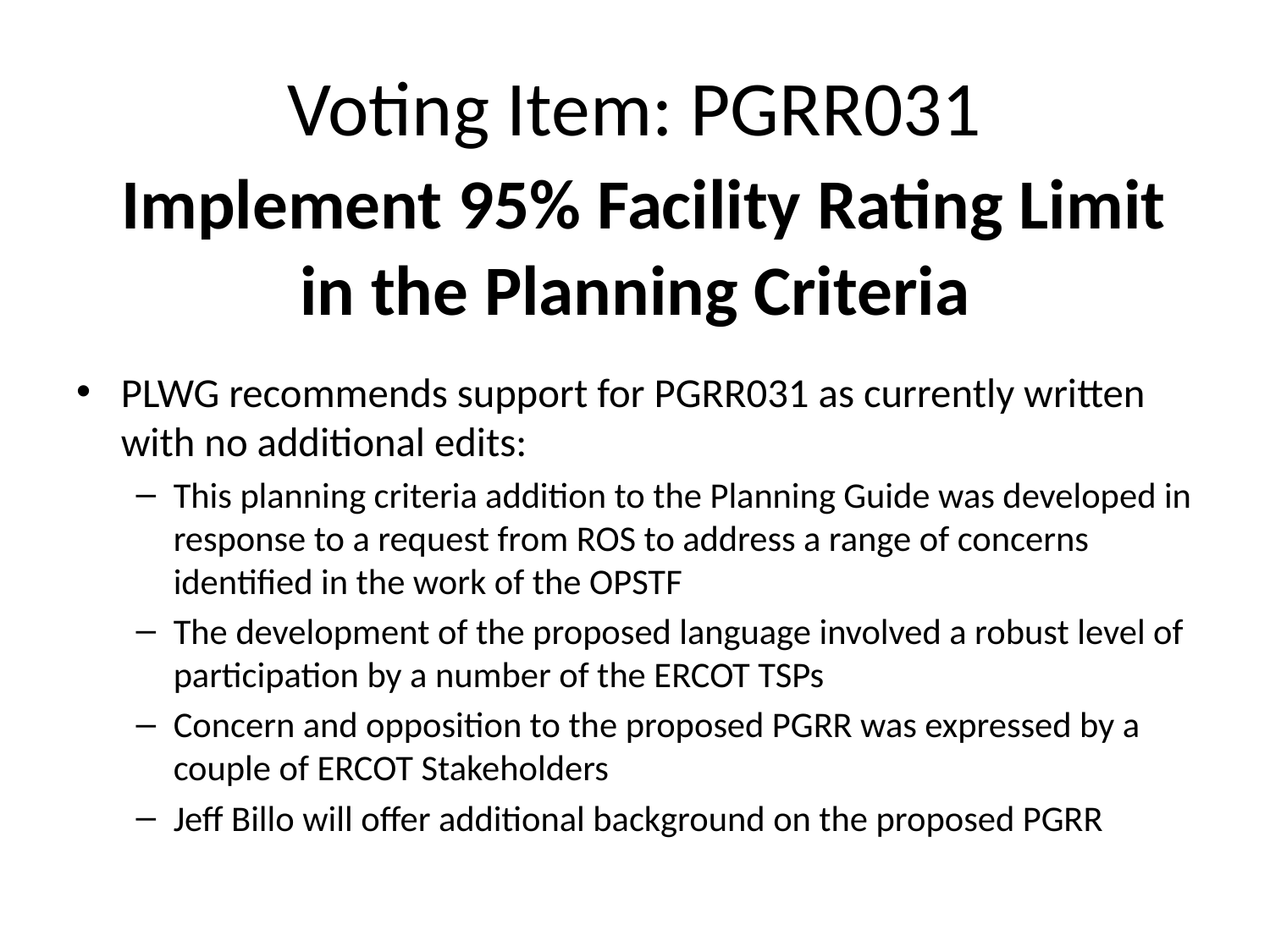

# Voting Item: PGRR031 Implement 95% Facility Rating Limit in the Planning Criteria
PLWG recommends support for PGRR031 as currently written with no additional edits:
This planning criteria addition to the Planning Guide was developed in response to a request from ROS to address a range of concerns identified in the work of the OPSTF
The development of the proposed language involved a robust level of participation by a number of the ERCOT TSPs
Concern and opposition to the proposed PGRR was expressed by a couple of ERCOT Stakeholders
Jeff Billo will offer additional background on the proposed PGRR